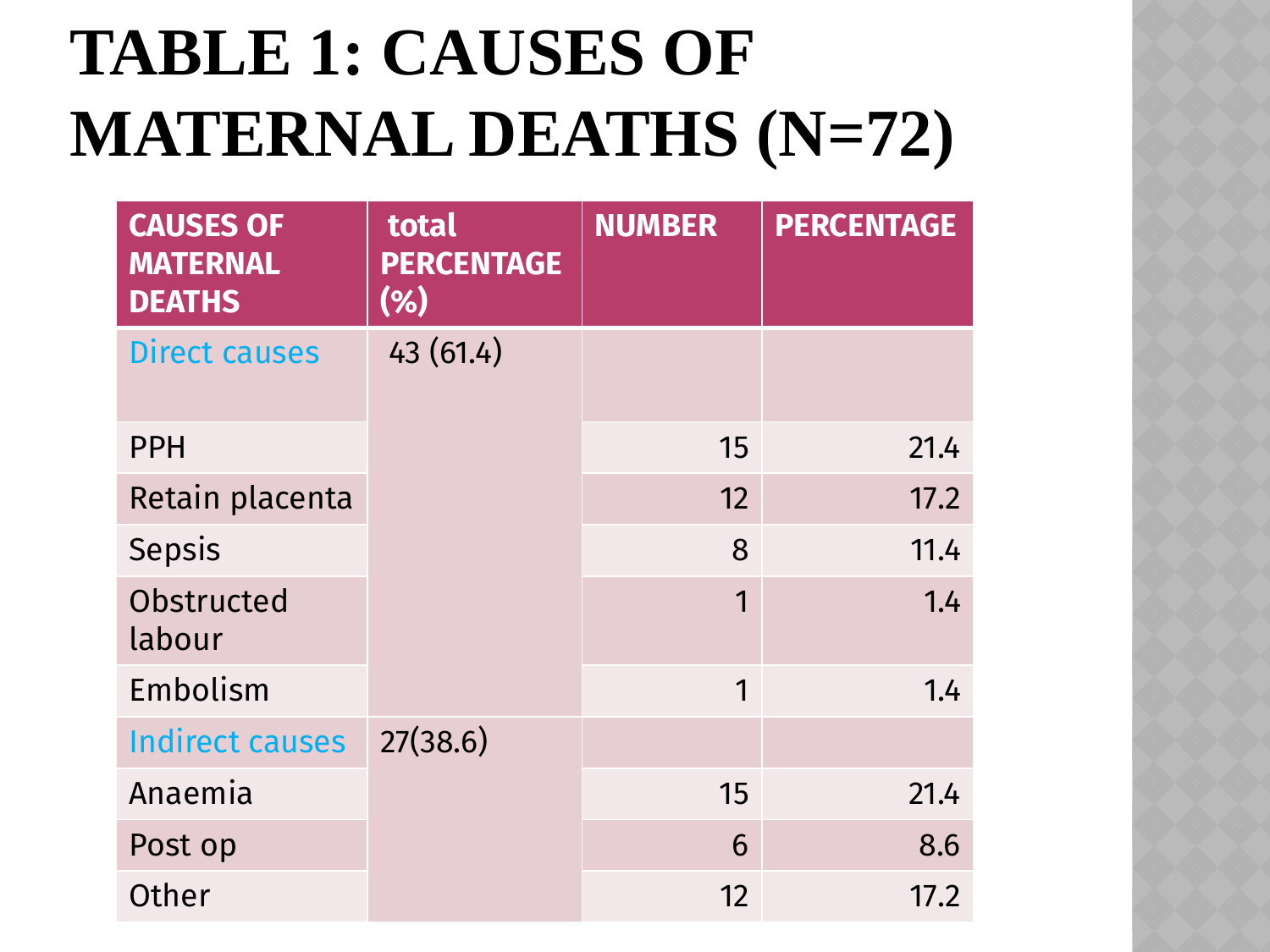

# TABLE 1: CAUSES OF MATERNAL DEATHS (N=72)
| CAUSES OF MATERNAL DEATHS | total PERCENTAGE (%) | NUMBER | PERCENTAGE |
| --- | --- | --- | --- |
| Direct causes | 43 (61.4) |  |  |
| PPH |  | 15 | 21.4 |
| Retain placenta |  | 12 | 17.2 |
| Sepsis |  | 8 | 11.4 |
| Obstructed labour |  | 1 | 1.4 |
| Embolism |  | 1 | 1.4 |
| Indirect causes | 27(38.6) |  |  |
| Anaemia |  | 15 | 21.4 |
| Post op |  | 6 | 8.6 |
| Other |  | 12 | 17.2 |